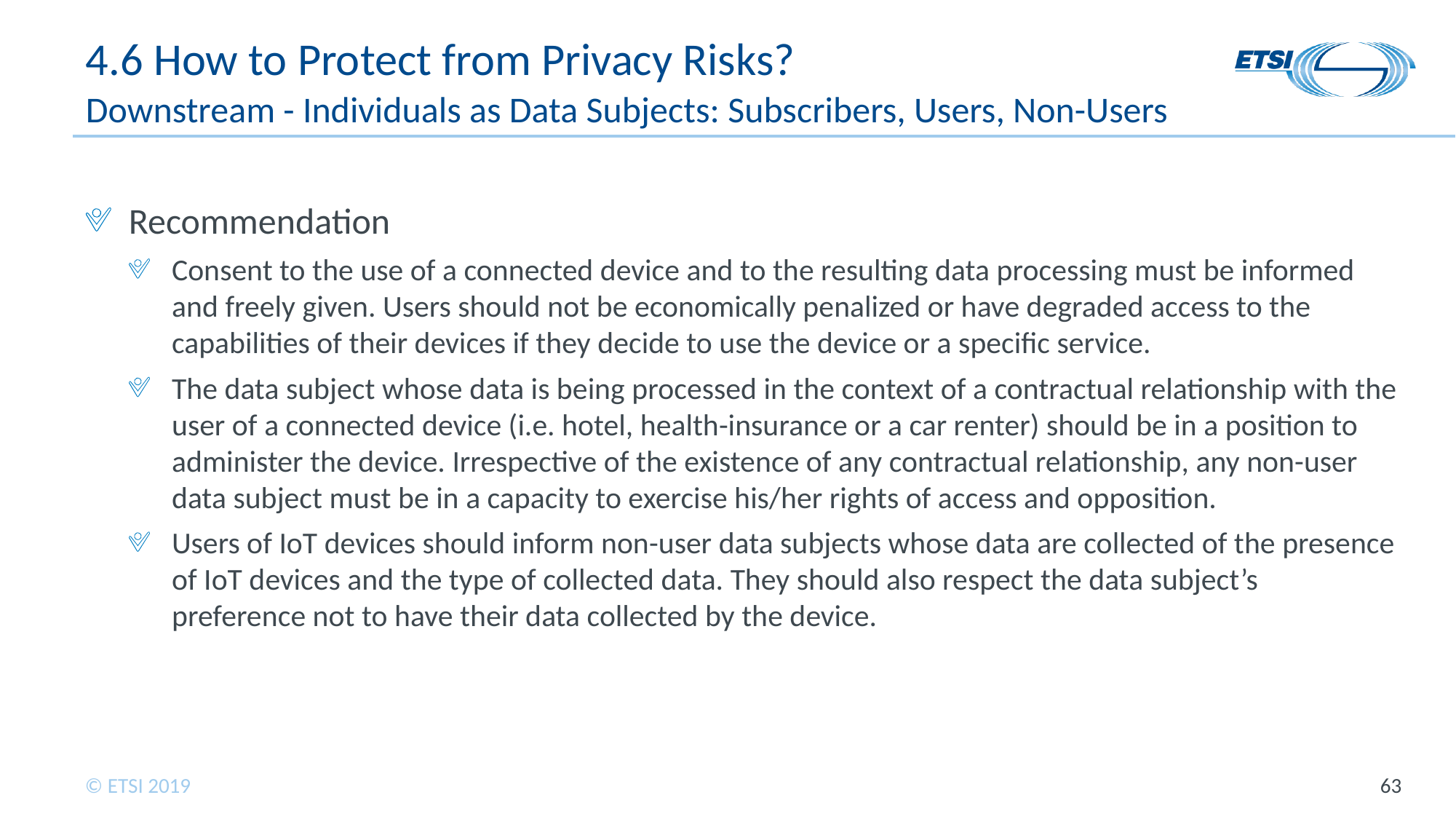

# 4.6 How to Protect from Privacy Risks? Downstream - Individuals as Data Subjects: Subscribers, Users, Non-Users
Recommendation
Consent to the use of a connected device and to the resulting data processing must be informed and freely given. Users should not be economically penalized or have degraded access to the capabilities of their devices if they decide to use the device or a specific service.
The data subject whose data is being processed in the context of a contractual relationship with the user of a connected device (i.e. hotel, health-insurance or a car renter) should be in a position to administer the device. Irrespective of the existence of any contractual relationship, any non-user data subject must be in a capacity to exercise his/her rights of access and opposition.
Users of IoT devices should inform non-user data subjects whose data are collected of the presence of IoT devices and the type of collected data. They should also respect the data subject’s preference not to have their data collected by the device.